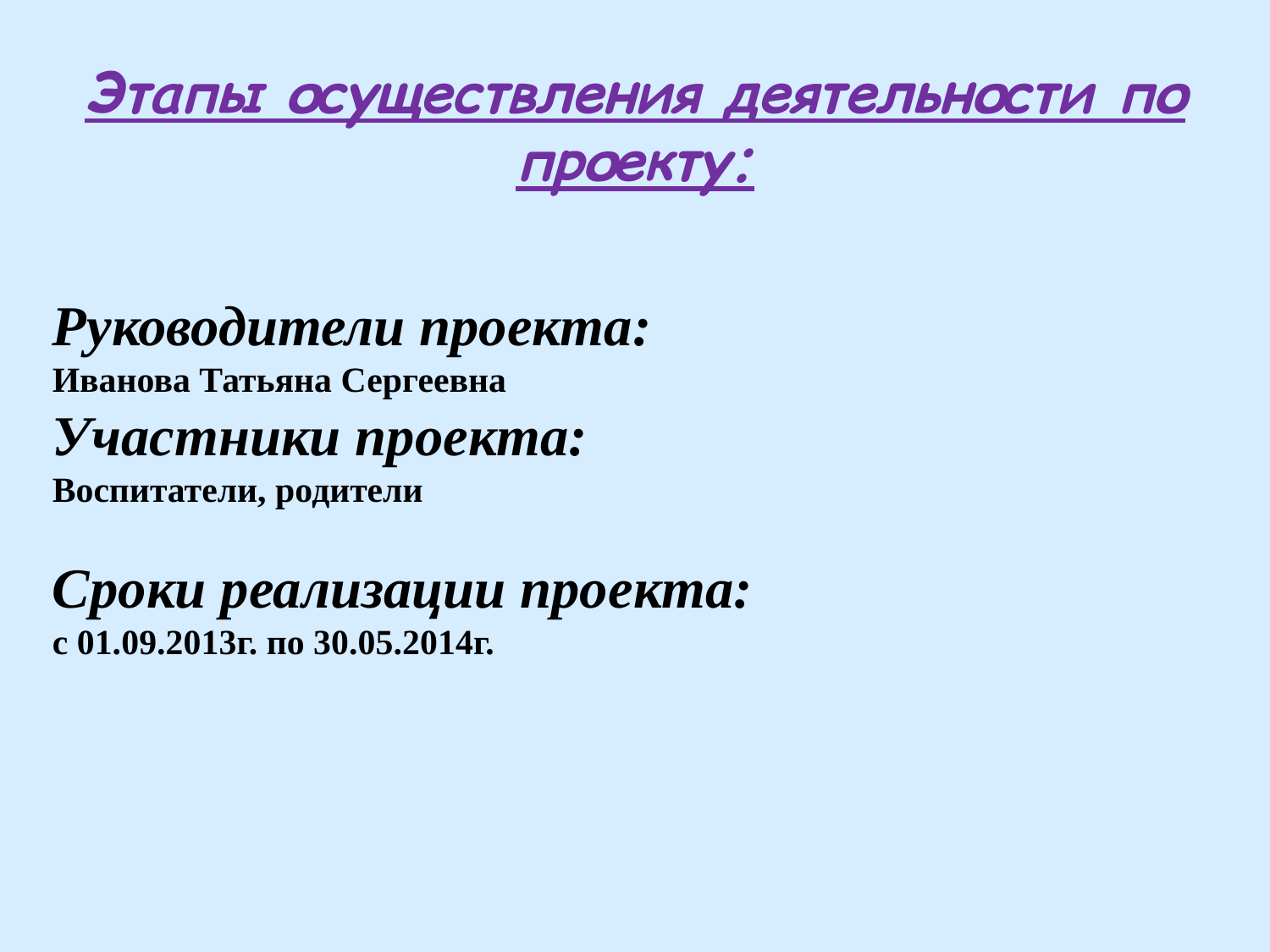

Этапы осуществления деятельности по проекту:

Руководители проекта:
Иванова Татьяна Сергеевна
Участники проекта:
Воспитатели, родители

Сроки реализации проекта:
с 01.09.2013г. по 30.05.2014г.